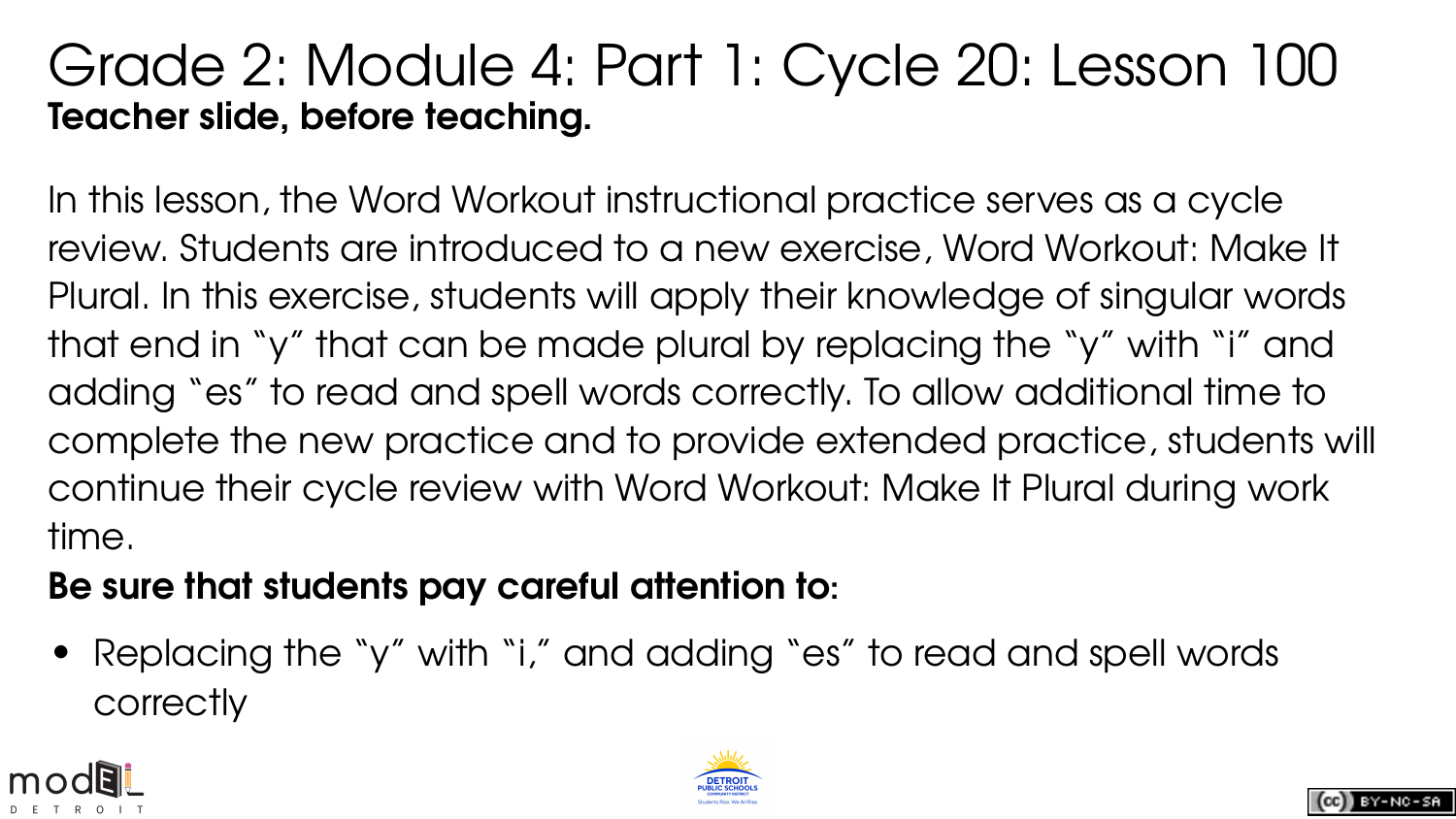

# Grade 2: Module 4: Part 1: Cycle 20: Lesson 100
Teacher slide, before teaching.
In this lesson, the Word Workout instructional practice serves as a cycle review. Students are introduced to a new exercise, Word Workout: Make It Plural. In this exercise, students will apply their knowledge of singular words that end in “y” that can be made plural by replacing the “y” with “i” and adding “es” to read and spell words correctly. To allow additional time to complete the new practice and to provide extended practice, students will continue their cycle review with Word Workout: Make It Plural during work time.
Be sure that students pay careful attention to:
Replacing the “y” with “i,” and adding “es” to read and spell words correctly